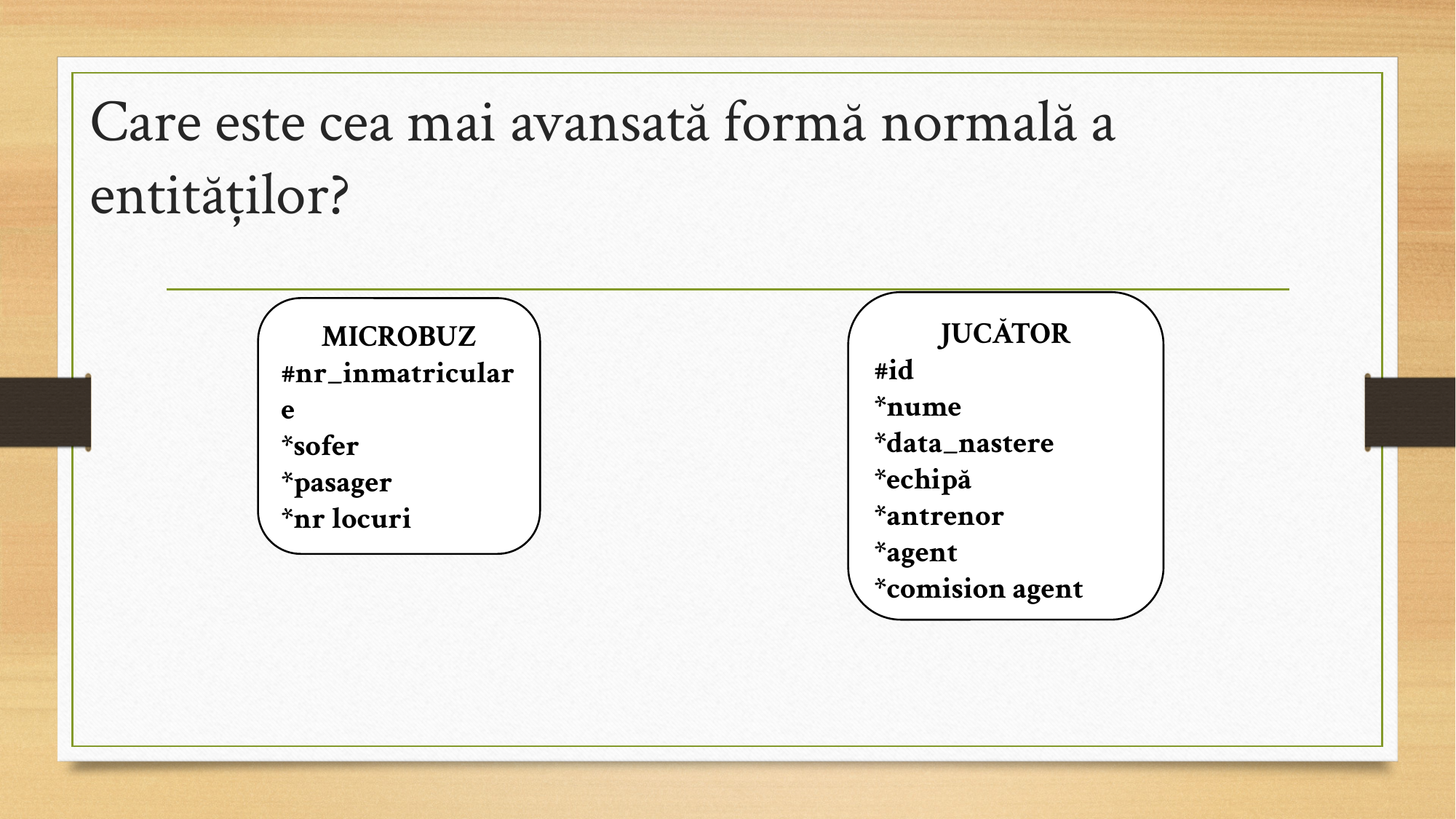

# Care este cea mai avansată formă normală a entităților?
JUCĂTOR
#id
*nume
*data_nastere
*echipă
*antrenor
*agent
*comision agent
MICROBUZ
#nr_inmatriculare
*sofer
*pasager
*nr locuri